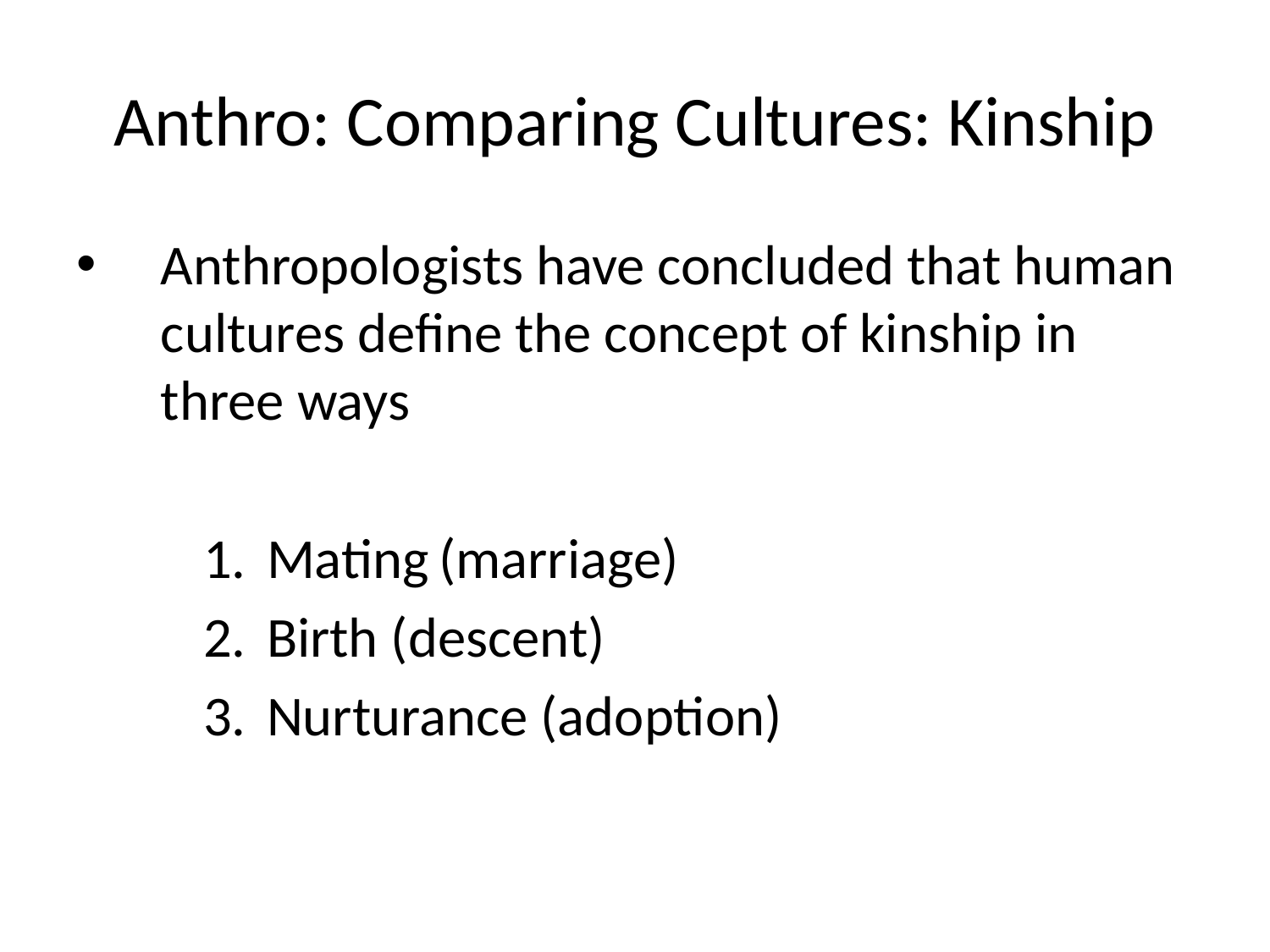

# Anthro: Comparing Cultures: Kinship
Anthropologists have concluded that human cultures define the concept of kinship in three ways

Mating (marriage)
Birth (descent)
Nurturance (adoption)